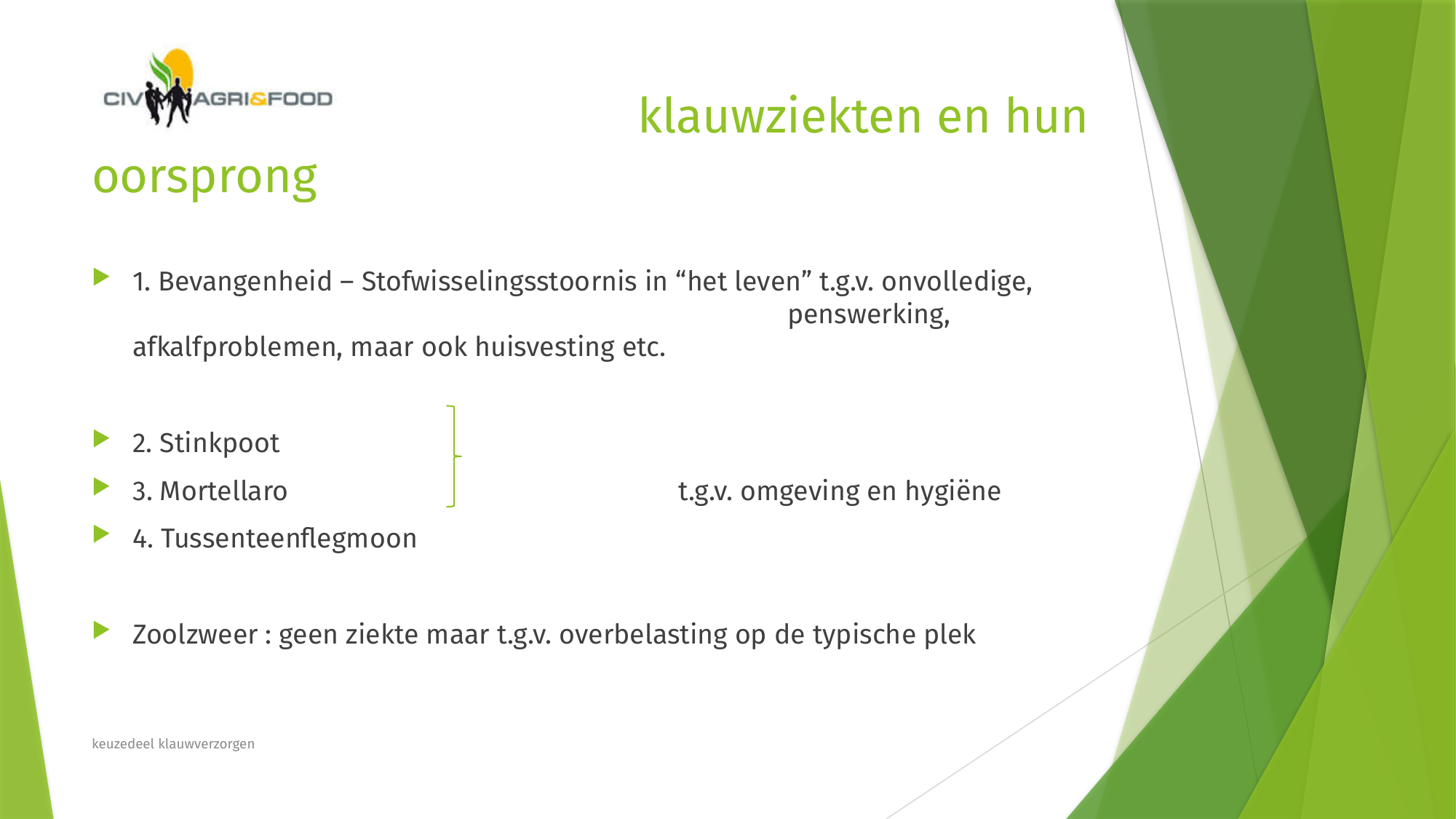

# klauwziekten en hun oorsprong
1. Bevangenheid – Stofwisselingsstoornis in “het leven” t.g.v. onvolledige, 						penswerking, afkalfproblemen, maar ook huisvesting etc.

2. Stinkpoot
3. Mortellaro				t.g.v. omgeving en hygiëne
4. Tussenteenflegmoon

Zoolzweer : geen ziekte maar t.g.v. overbelasting op de typische plek

keuzedeel klauwverzorgen